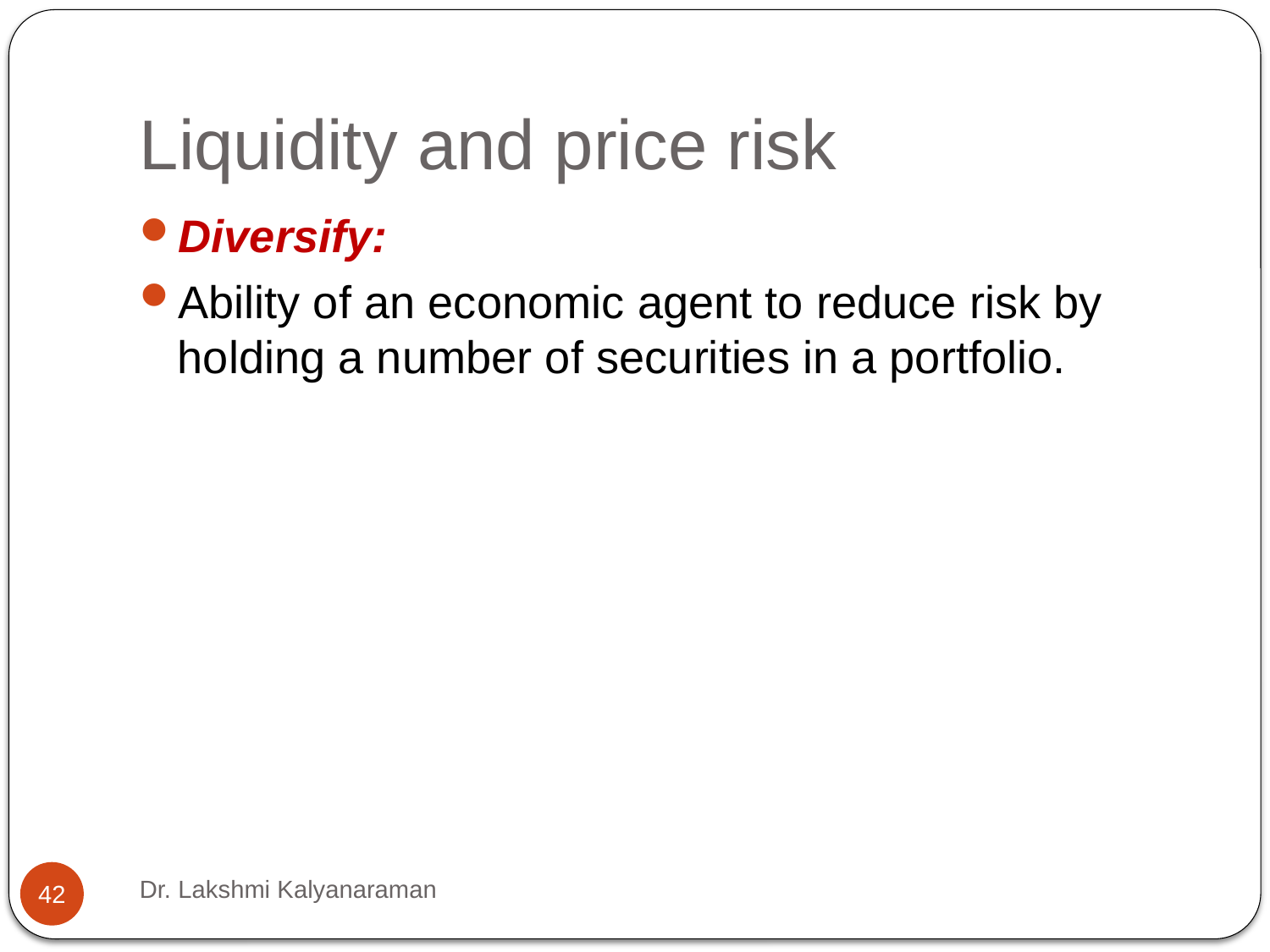

# Liquidity and price risk
Diversify:
Ability of an economic agent to reduce risk by holding a number of securities in a portfolio.
Dr. Lakshmi Kalyanaraman
42